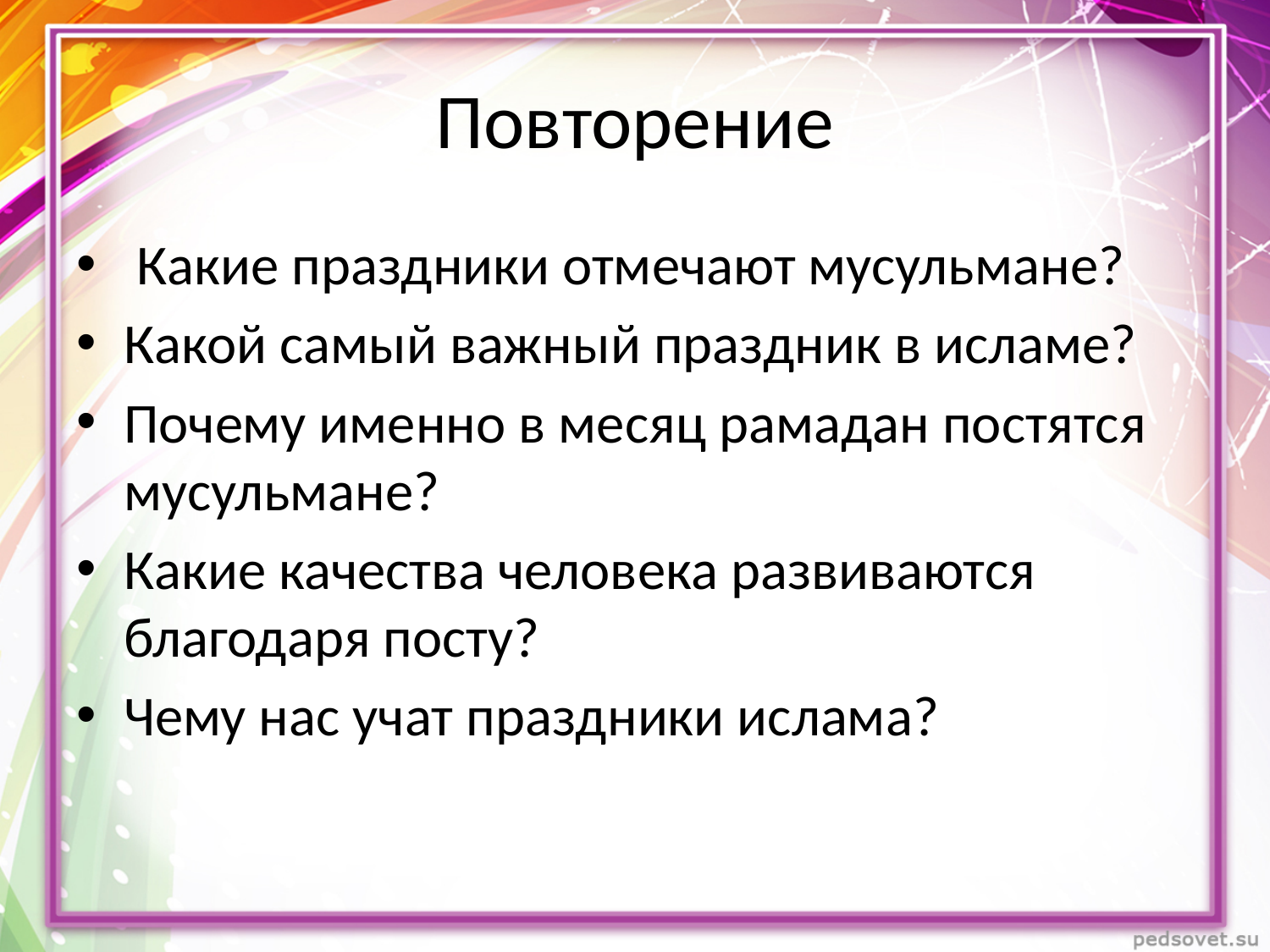

# Повторение
 Какие праздники отмечают мусульмане?
Какой самый важный праздник в исламе?
Почему именно в месяц рамадан постятся мусульмане?
Какие качества человека развиваются благодаря посту?
Чему нас учат праздники ислама?